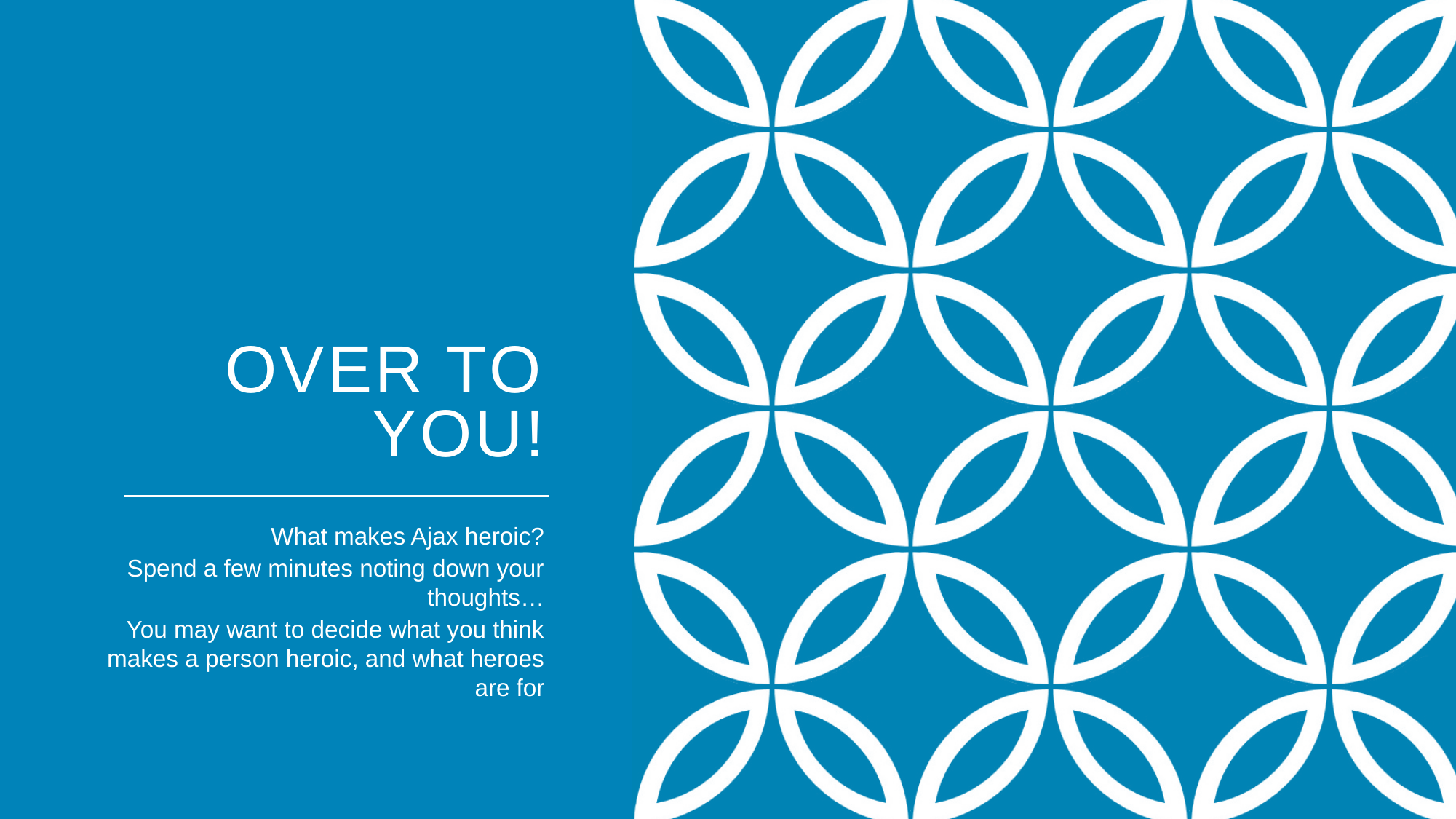

# Over to you!
What makes Ajax heroic?
Spend a few minutes noting down your thoughts…
You may want to decide what you think makes a person heroic, and what heroes are for